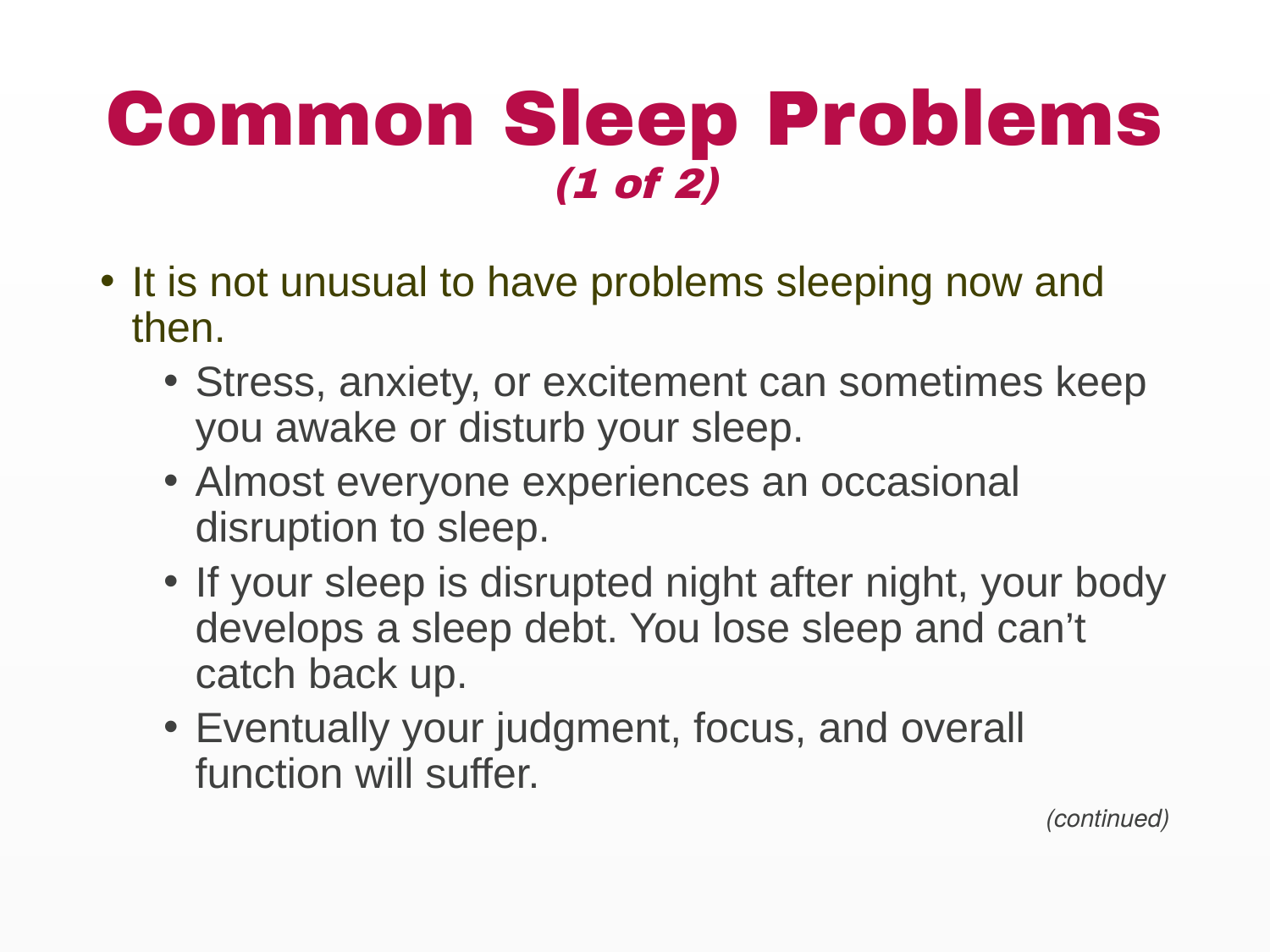

# Common Sleep Problems (1 of 2)
It is not unusual to have problems sleeping now and then.
Stress, anxiety, or excitement can sometimes keep you awake or disturb your sleep.
Almost everyone experiences an occasional disruption to sleep.
If your sleep is disrupted night after night, your body develops a sleep debt. You lose sleep and can’t catch back up.
Eventually your judgment, focus, and overall function will suffer.
(continued)